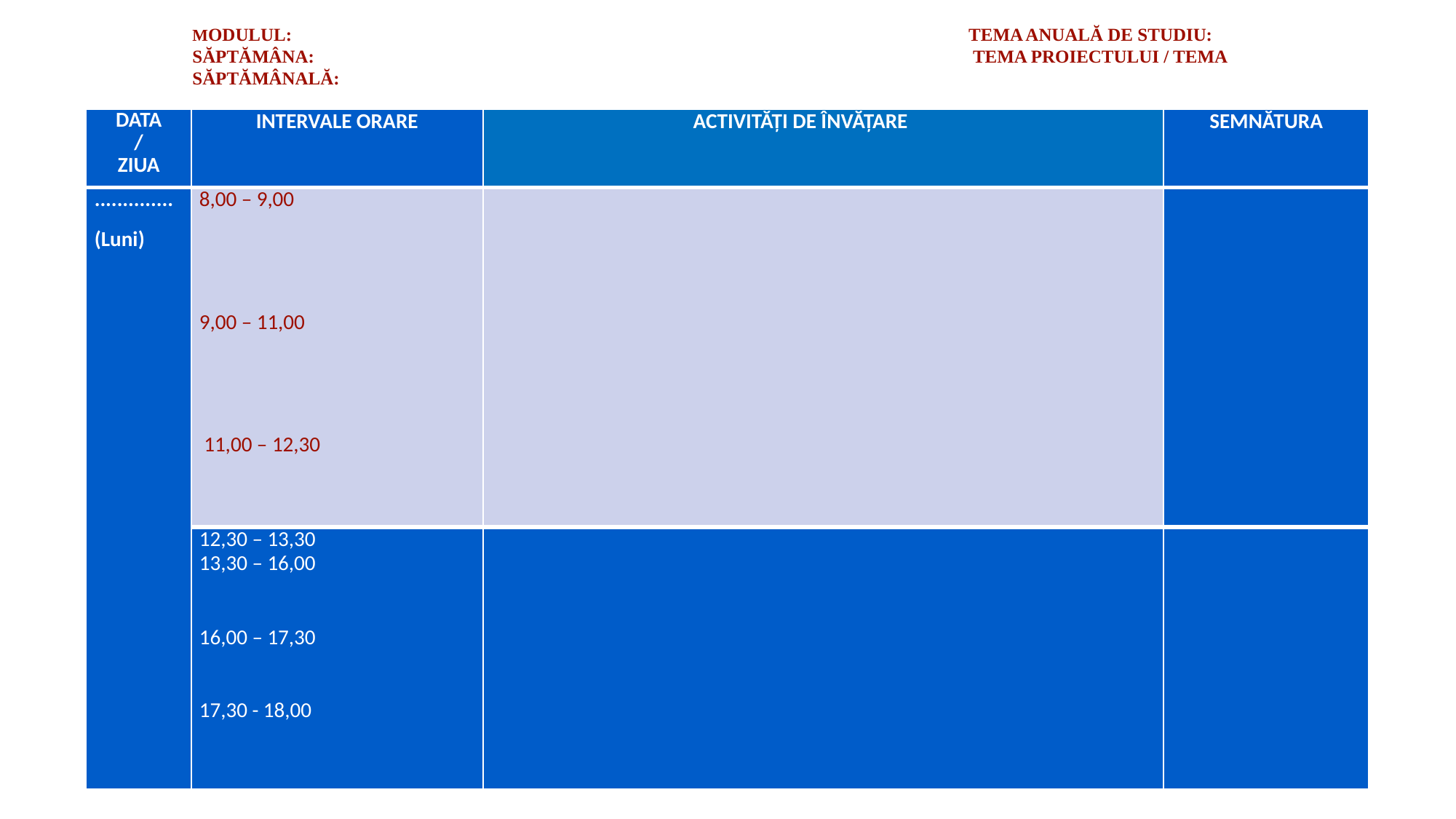

MODULUL:                                                                                                                                                     TEMA ANUALĂ DE STUDIU:
SĂPTĂMÂNA:                                                                                                                                                 TEMA PROIECTULUI / TEMA SĂPTĂMÂNALĂ:
| DATA / ZIUA | INTERVALE ORARE | ACTIVITĂȚI DE ÎNVĂȚARE | SEMNĂTURA |
| --- | --- | --- | --- |
| .............. (Luni) | 8,00 – 9,00         9,00 – 11,00          11,00 – 12,30 |  |  |
|  | 12,30 – 13,30 13,30 – 16,00     16,00 – 17,30     17,30 - 18,00 |  |  |